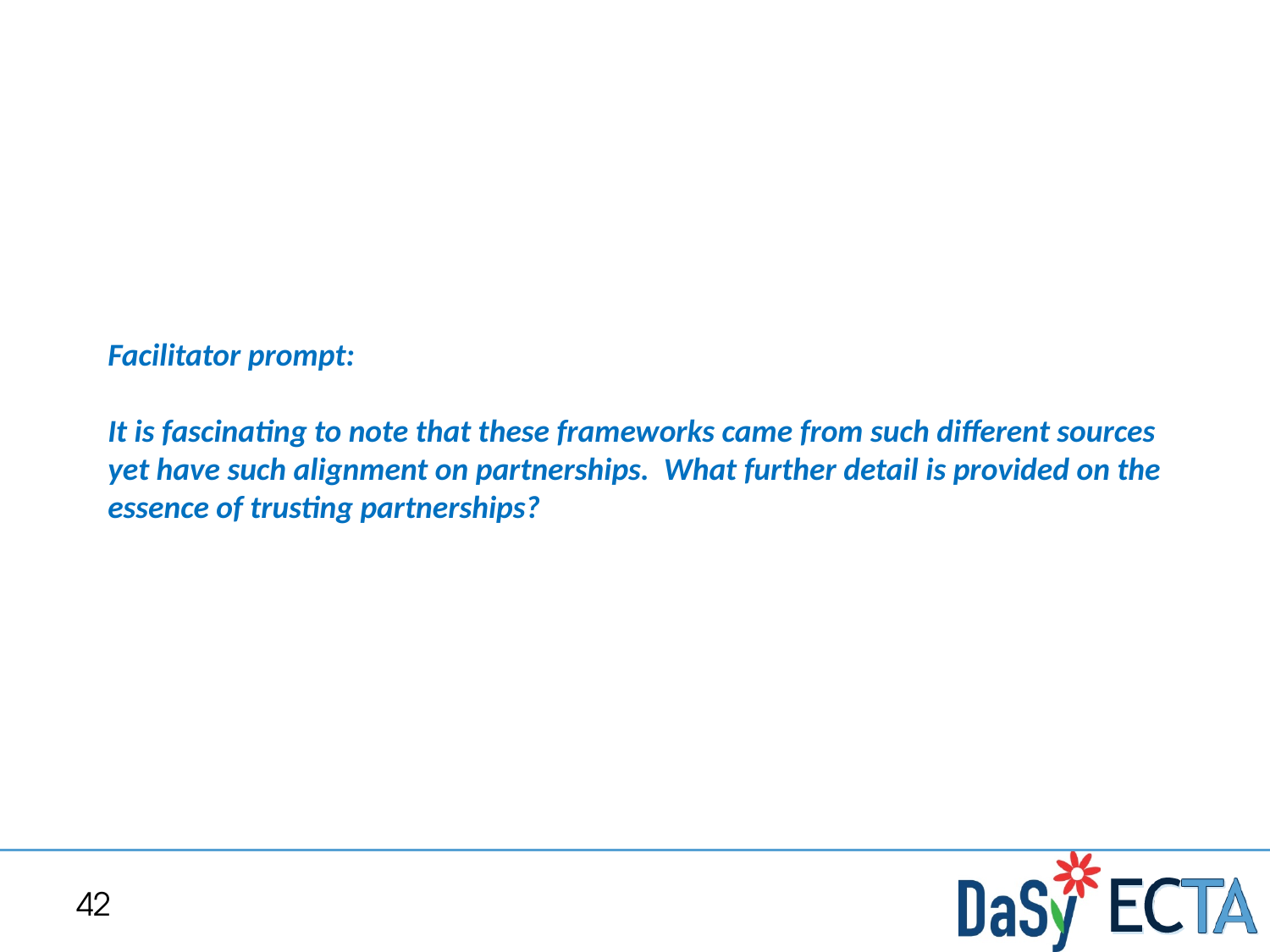

Facilitator prompt:

It is fascinating to note that these frameworks came from such different sources yet have such alignment on partnerships.  What further detail is provided on the essence of trusting partnerships?
42